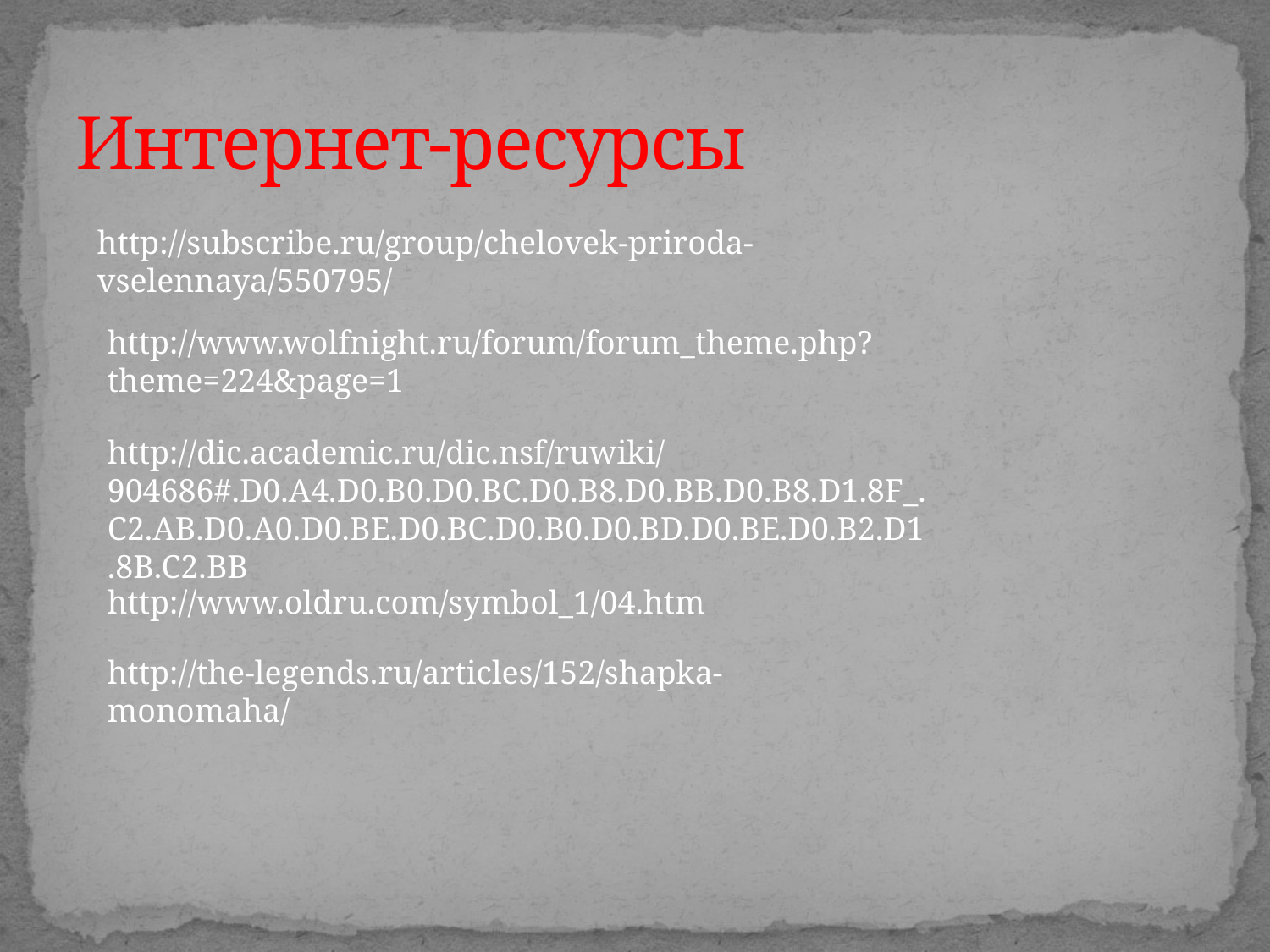

# Интернет-ресурсы
http://subscribe.ru/group/chelovek-priroda-vselennaya/550795/
http://www.wolfnight.ru/forum/forum_theme.php?theme=224&page=1
http://dic.academic.ru/dic.nsf/ruwiki/904686#.D0.A4.D0.B0.D0.BC.D0.B8.D0.BB.D0.B8.D1.8F_.C2.AB.D0.A0.D0.BE.D0.BC.D0.B0.D0.BD.D0.BE.D0.B2.D1.8B.C2.BB
http://www.oldru.com/symbol_1/04.htm
http://the-legends.ru/articles/152/shapka-monomaha/